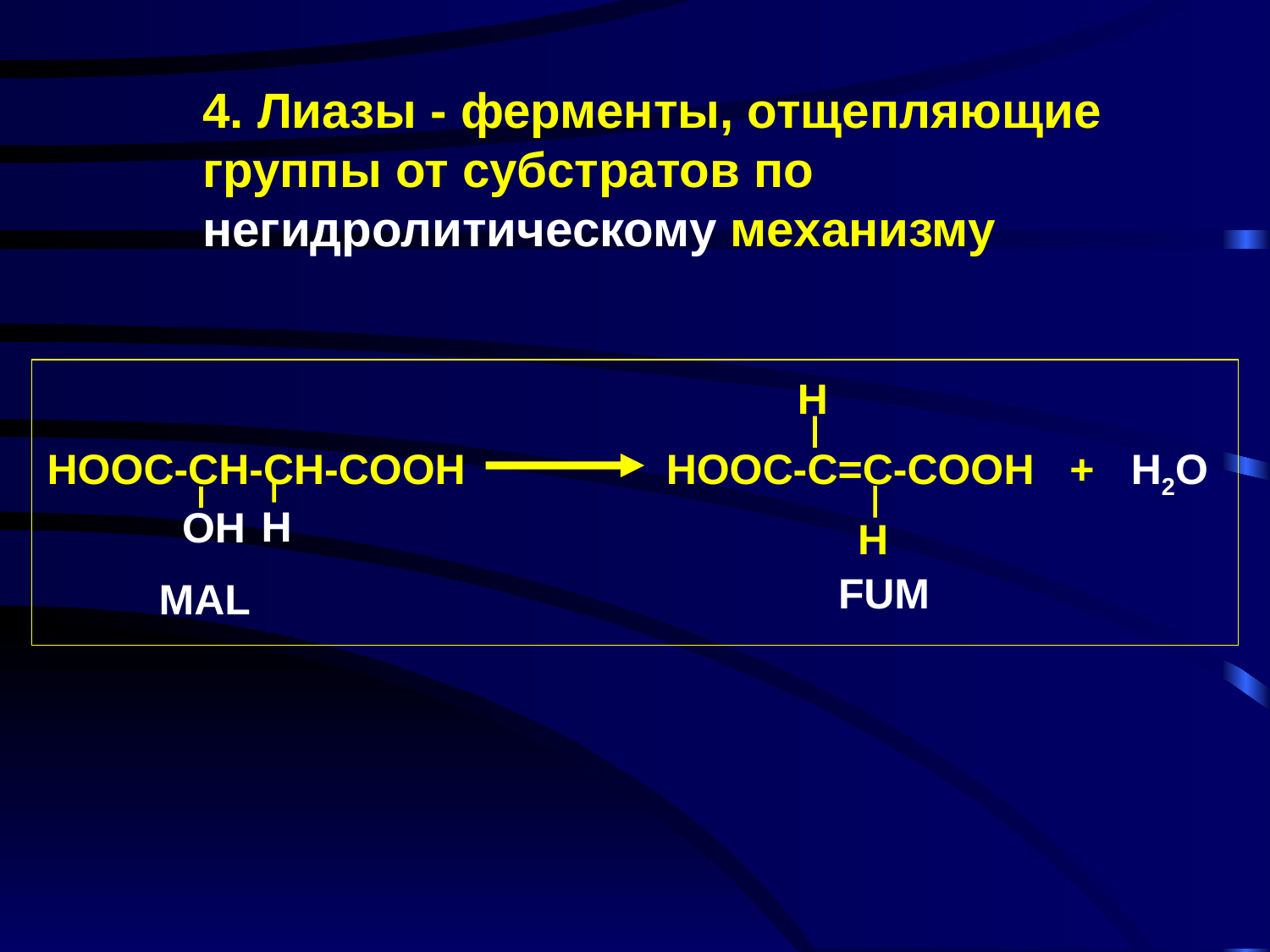

4. Лиазы - ферменты, отщепляющие
группы от субстратов по
негидролитическому механизму

H

HOOC-CH-CH-COOH                 HOOC-C=C-COOH   +   H2O

Н
OH
H
FUM
MAL